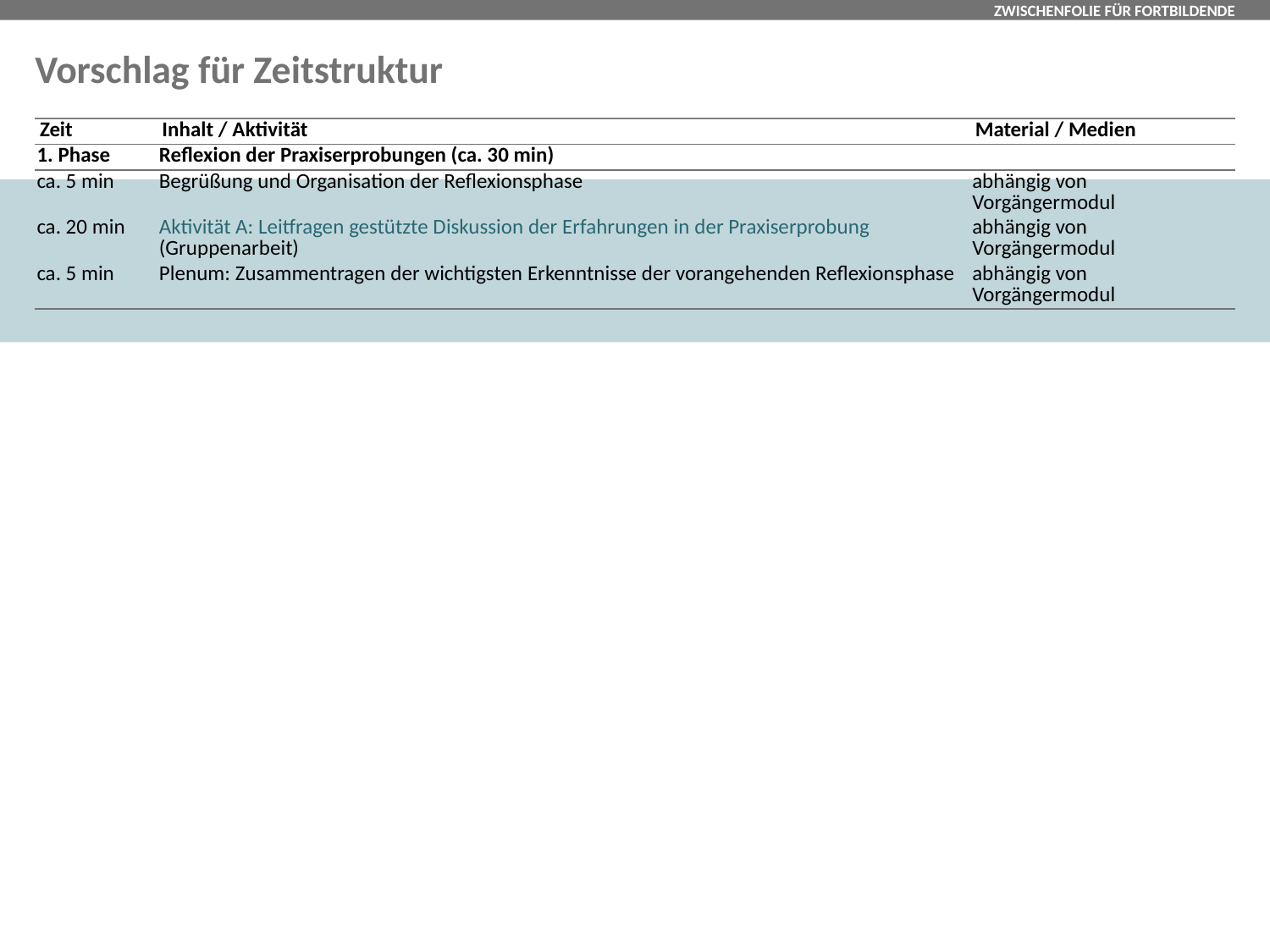

# Vorschlag für Zeitstruktur
| Zeit | Inhalt / Aktivität | Material / Medien |
| --- | --- | --- |
| 1. Phase | Reflexion der Praxiserprobungen (ca. 30 min) |  |
| ca. 5 min | Begrüßung und Organisation der Reflexionsphase | abhängig von Vorgängermodul |
| ca. 20 min | Aktivität A: Leitfragen gestützte Diskussion der Erfahrungen in der Praxiserprobung (Gruppenarbeit) | abhängig von Vorgängermodul |
| ca. 5 min | Plenum: Zusammentragen der wichtigsten Erkenntnisse der vorangehenden Reflexionsphase | abhängig von Vorgängermodul |